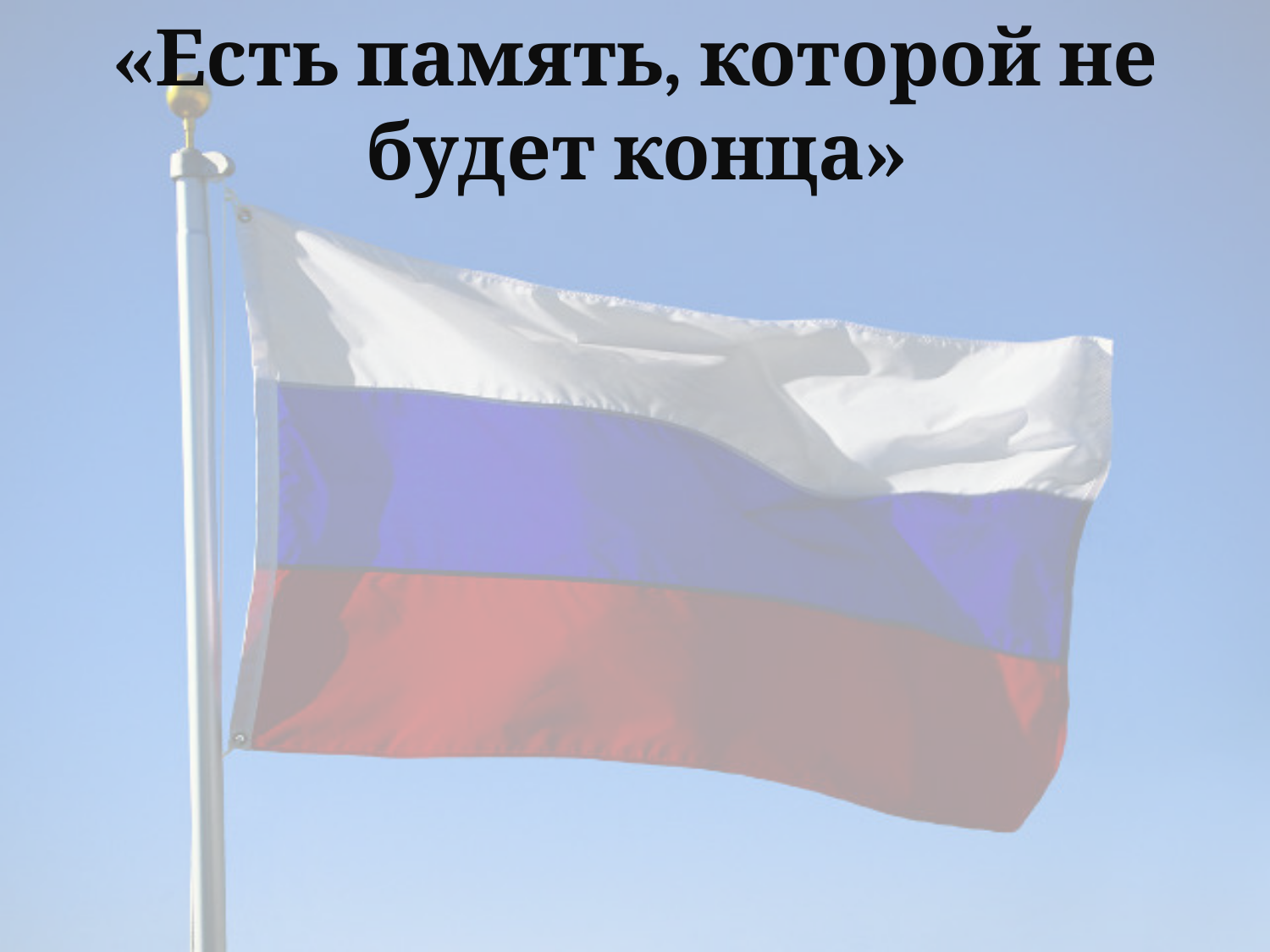

# «Есть память, которой не будет конца»